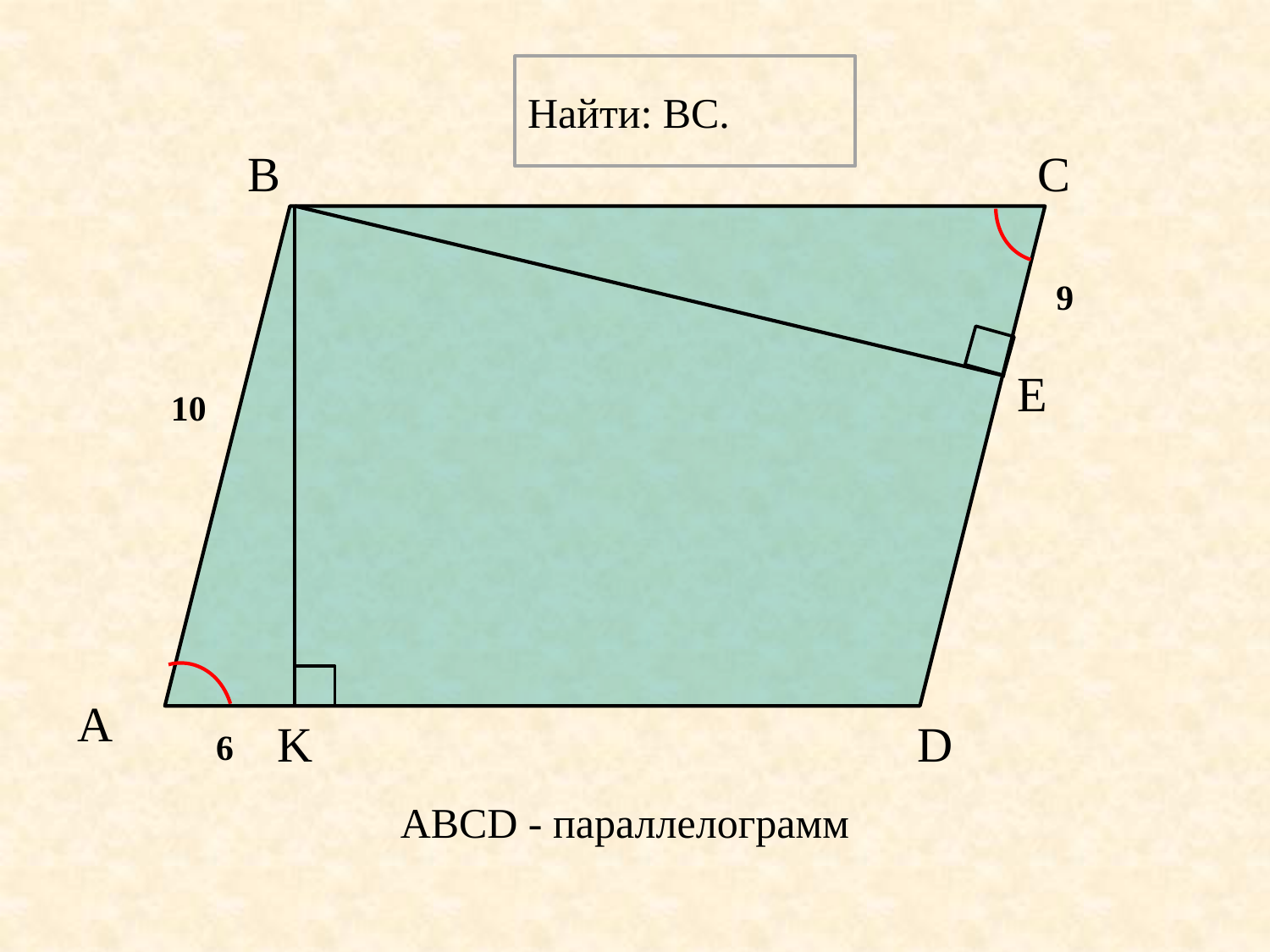

Найти: BC.

B
C

9

E
10

A
6
K
D
ABCD - параллелограмм